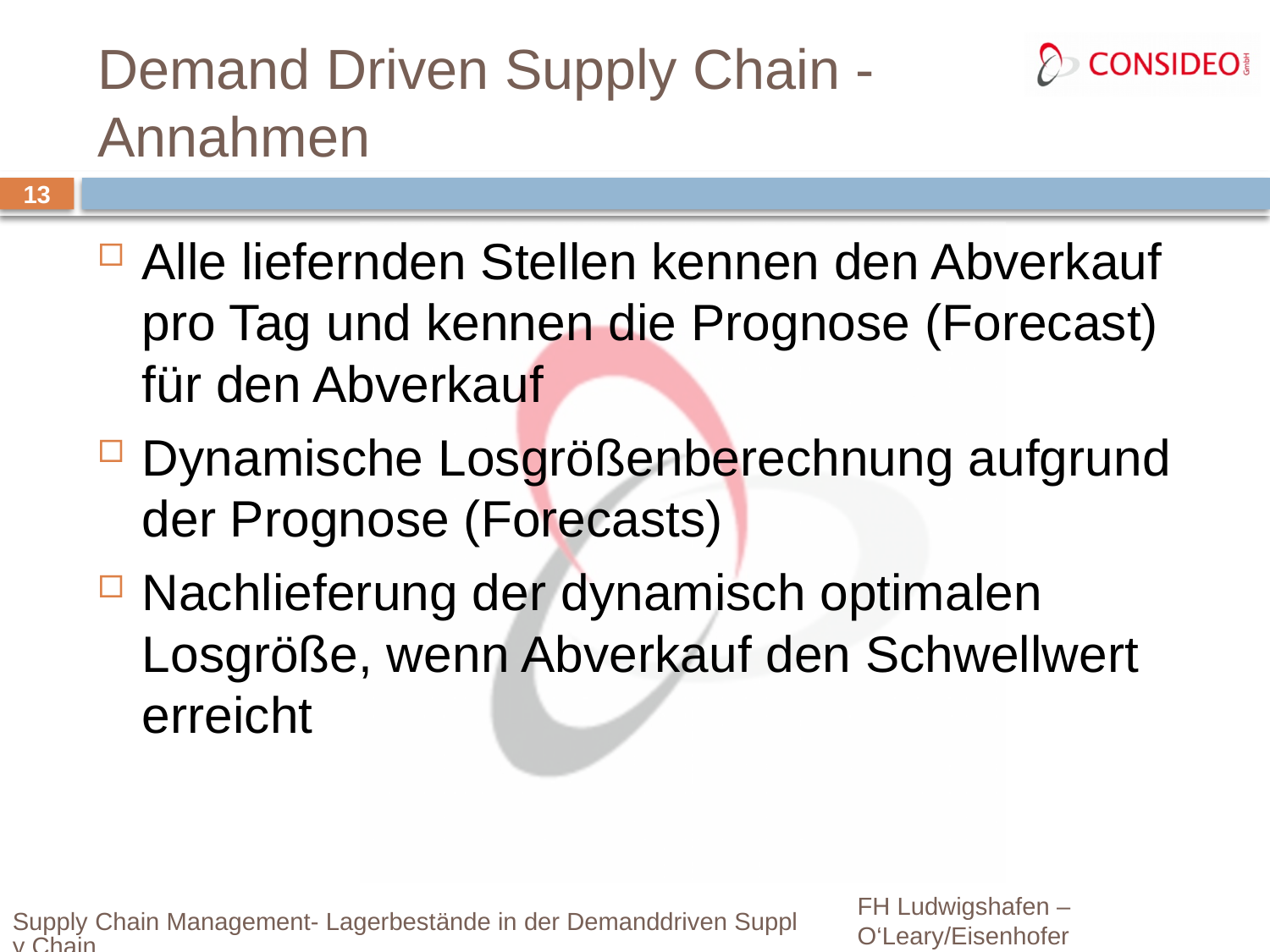

# Demand Driven Supply Chain - Annahmen
13
Alle liefernden Stellen kennen den Abverkauf pro Tag und kennen die Prognose (Forecast) für den Abverkauf
Dynamische Losgrößenberechnung aufgrund der Prognose (Forecasts)
Nachlieferung der dynamisch optimalen Losgröße, wenn Abverkauf den Schwellwert erreicht

Supply Chain Management- Lagerbestände in der Demanddriven Supply Chain
FH Ludwigshafen – O‘Leary/Eisenhofer